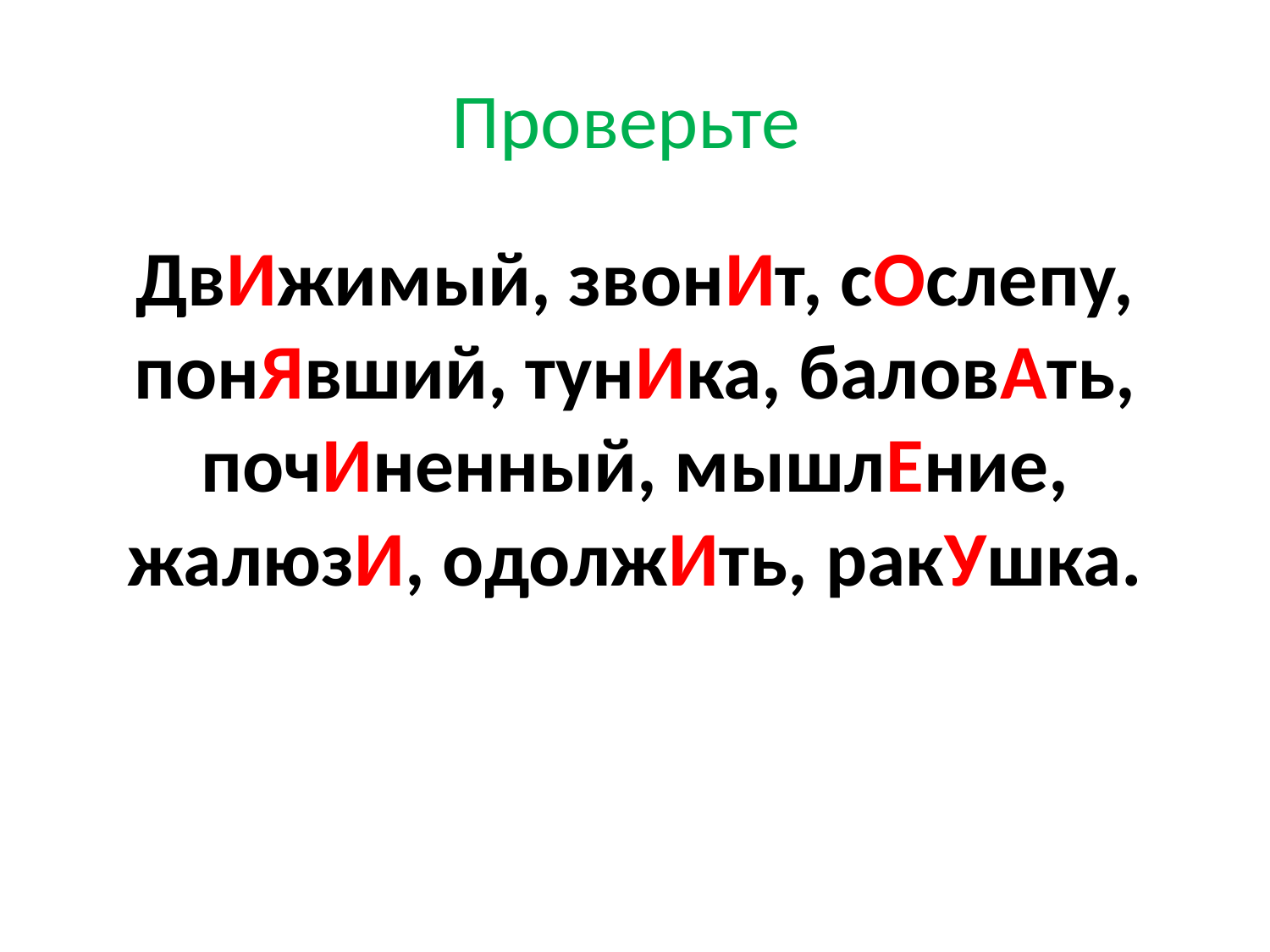

# Проверьте
ДвИжимый, звонИт, сОслепу, понЯвший, тунИка, баловАть, почИненный, мышлЕние, жалюзИ, одолжИть, ракУшка.